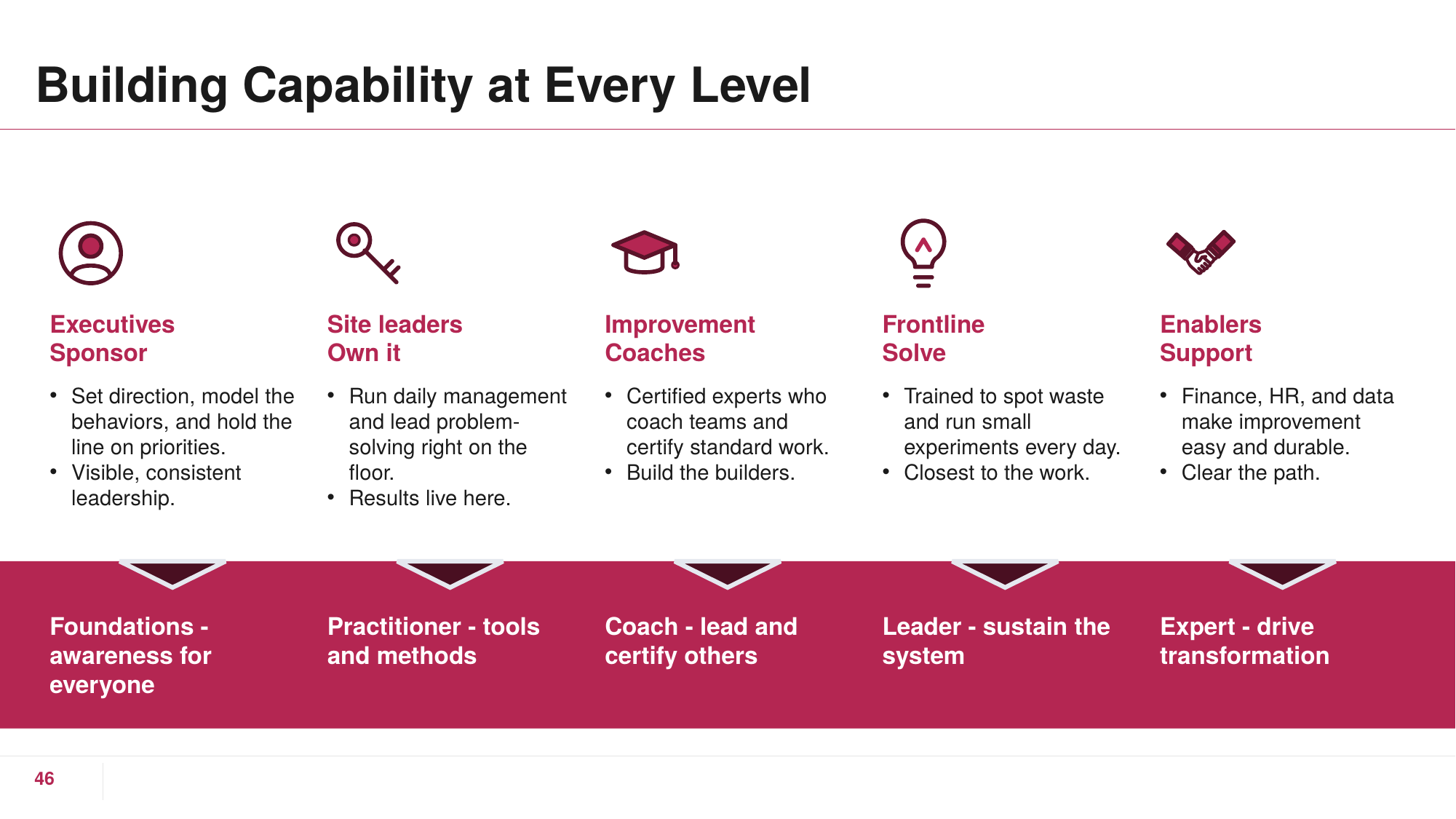

# Building Capability at Every Level

Executives
Sponsor
Site leaders
Own it
Improvement
Coaches
Frontline
Solve
Enablers
Support
Set direction, model the behaviors, and hold the line on priorities.
Visible, consistent leadership.
Run daily management and lead problem-solving right on the floor.
Results live here.
Certified experts who coach teams and certify standard work.
Build the builders.
Trained to spot waste and run small experiments every day.
Closest to the work.
Finance, HR, and data make improvement easy and durable.
Clear the path.

Foundations - awareness for everyone
Practitioner - tools and methods
Coach - lead and certify others
Leader - sustain the system
Expert - drive transformation
46